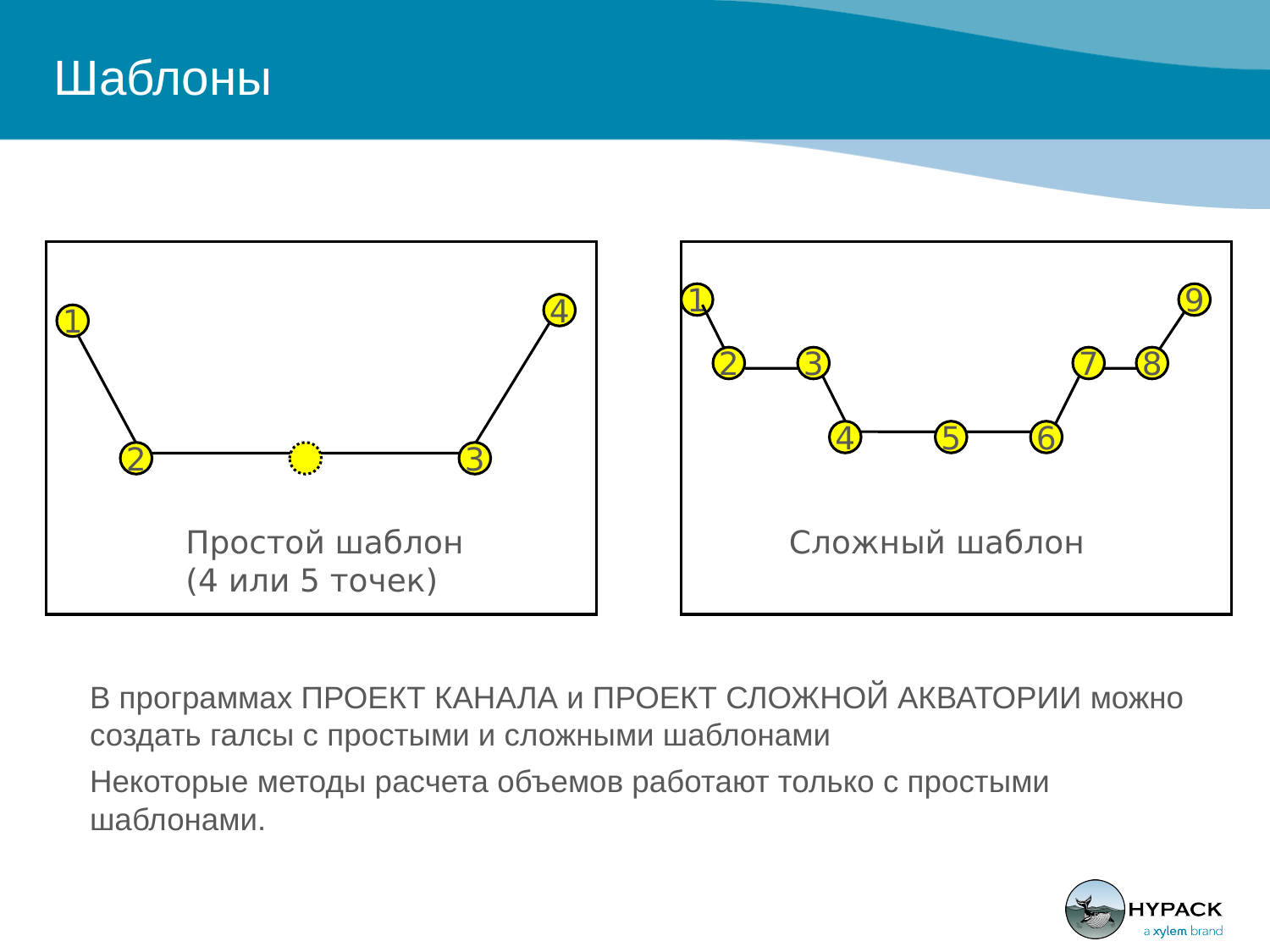

# Шаблоны

1
9
4
1

2
3
7
8

4
5
6

2

3

Простой шаблон (4 или 5 точек)
Сложный шаблон

В программах ПРОЕКТ КАНАЛА и ПРОЕКТ СЛОЖНОЙ АКВАТОРИИ можно создать галсы с простыми и сложными шаблонами
Некоторые методы расчета объемов работают только с простыми шаблонами.